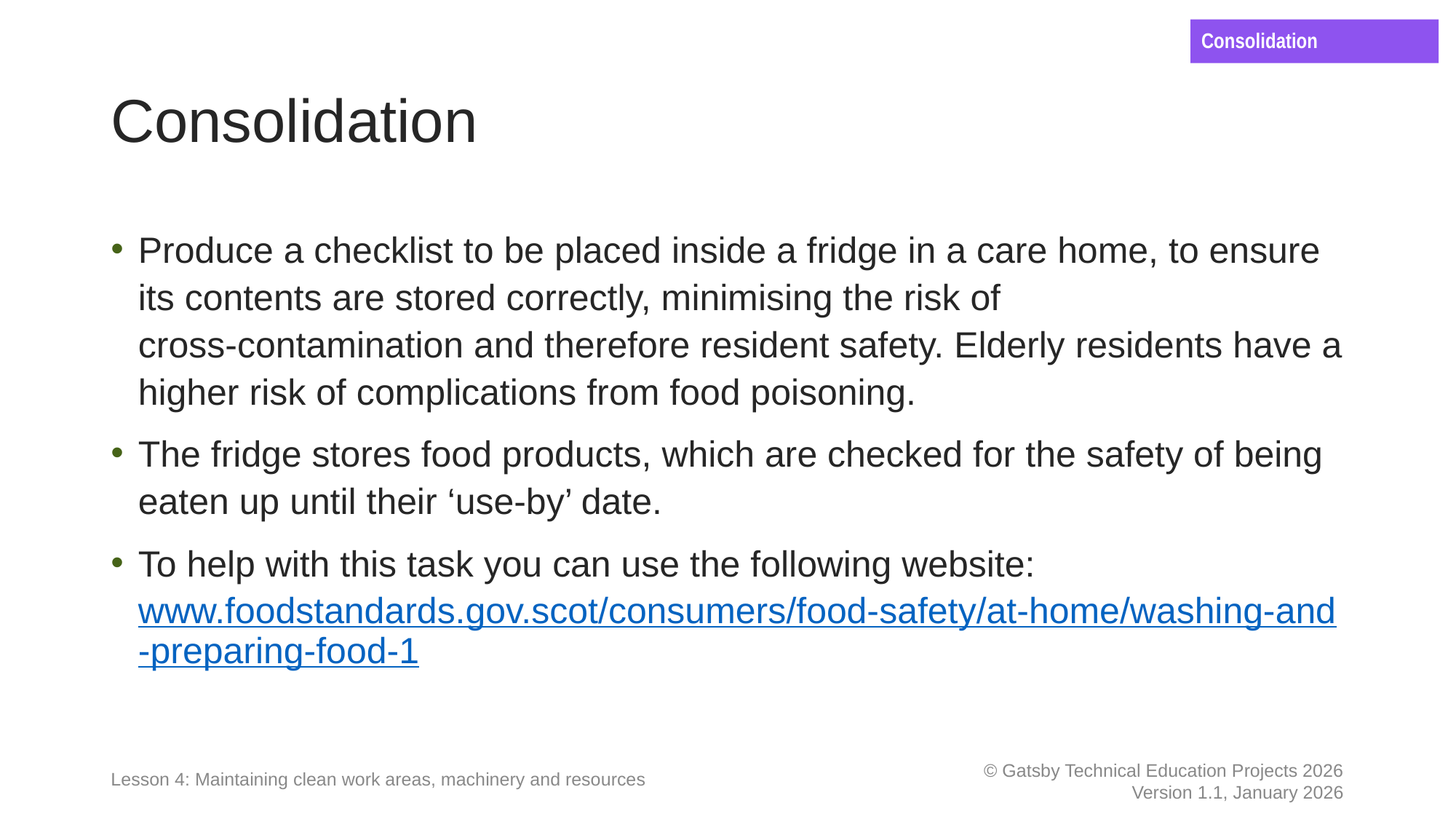

Consolidation
# Consolidation
Produce a checklist to be placed inside a fridge in a care home, to ensure its contents are stored correctly, minimising the risk of
cross-contamination and therefore resident safety. Elderly residents have a higher risk of complications from food poisoning.
The fridge stores food products, which are checked for the safety of being eaten up until their ‘use-by’ date.
To help with this task you can use the following website: www.foodstandards.gov.scot/consumers/food-safety/at-home/washing-and-preparing-food-1
Lesson 4: Maintaining clean work areas, machinery and resources